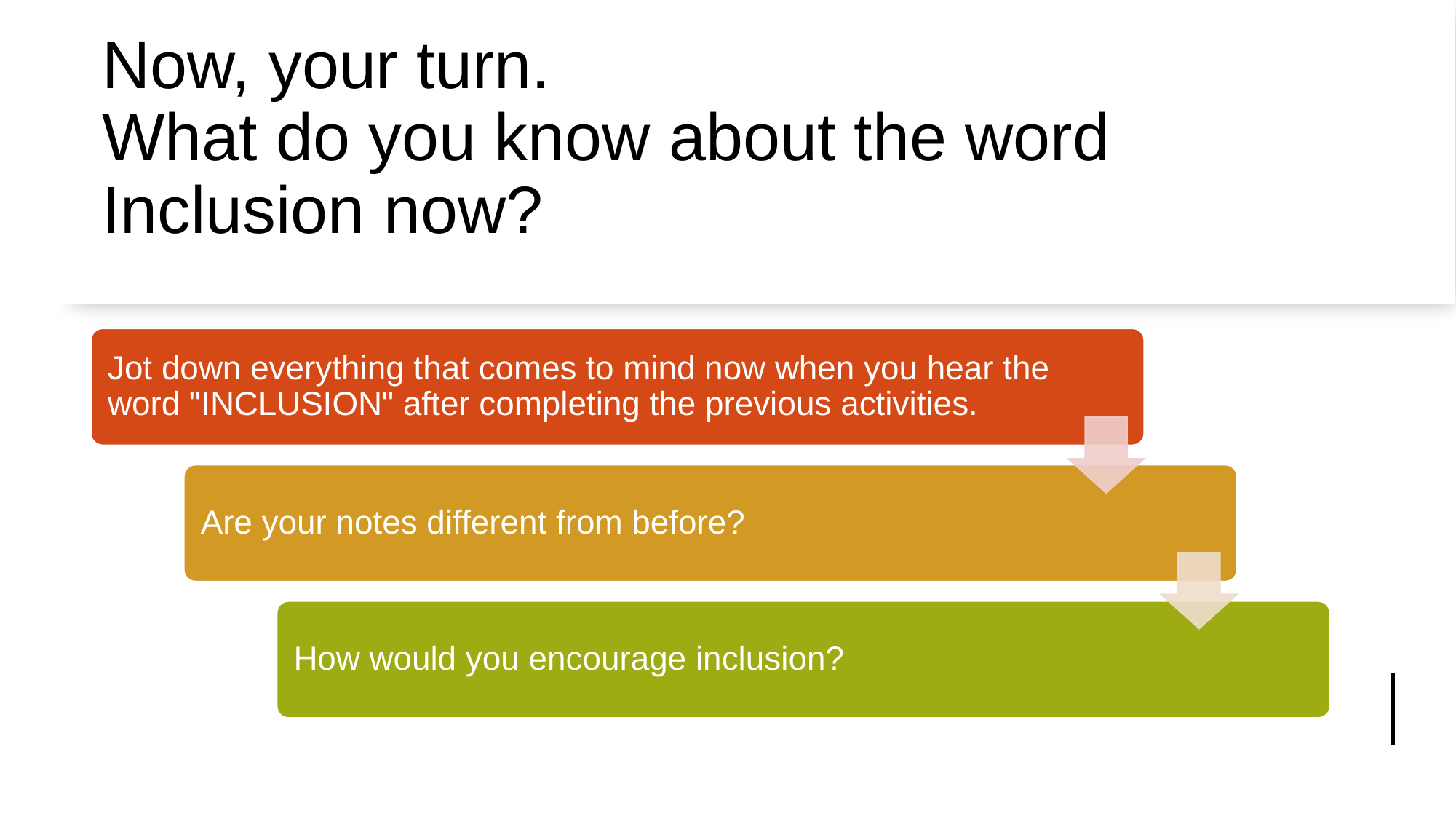

# Now, your turn. What do you know about the word Inclusion now?
Jot down everything that comes to mind now when you hear the word "INCLUSION" after completing the previous activities.
Are your notes different from before?
How would you encourage inclusion?